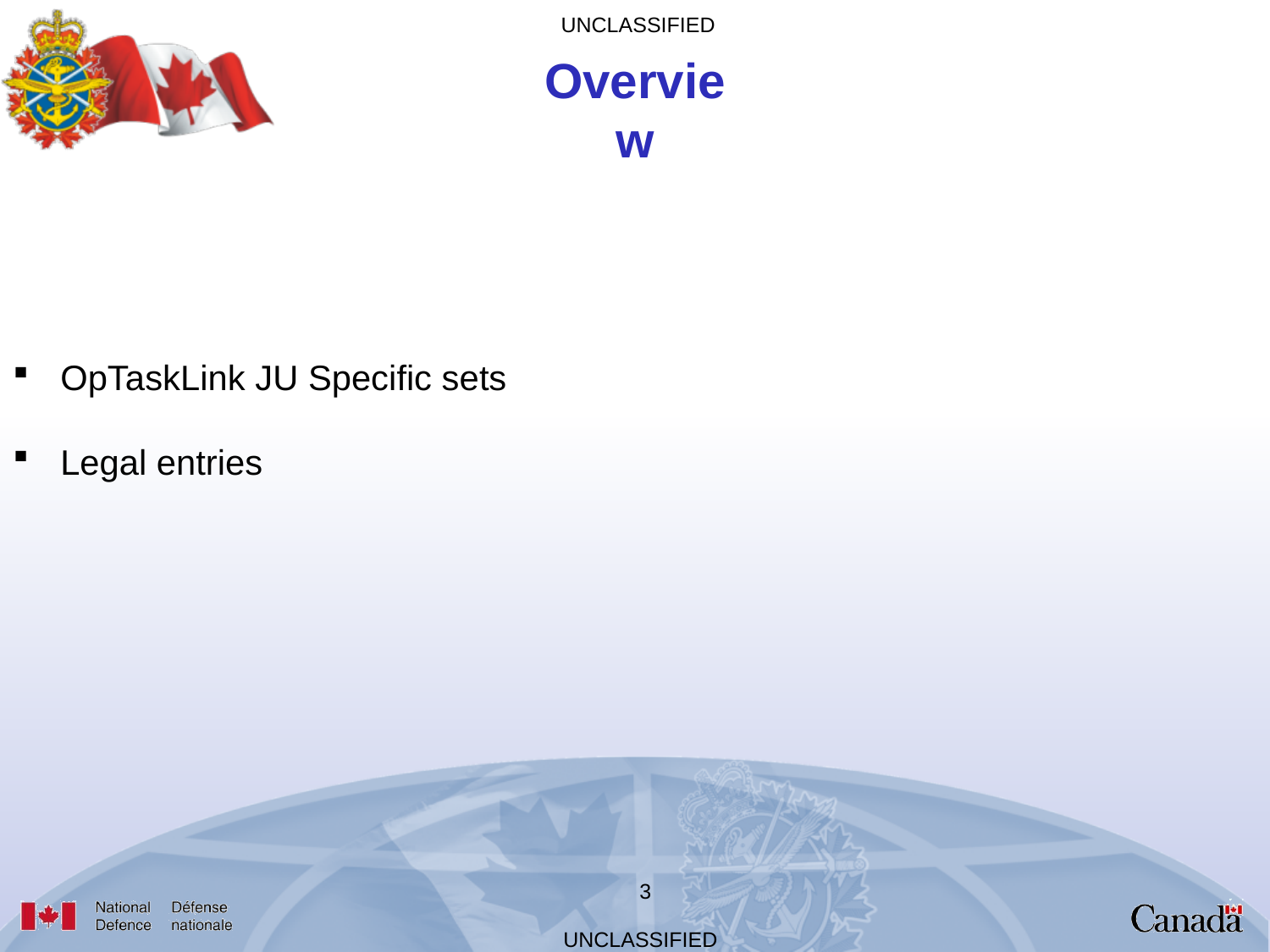

Overview
OpTaskLink JU Specific sets

Legal entries